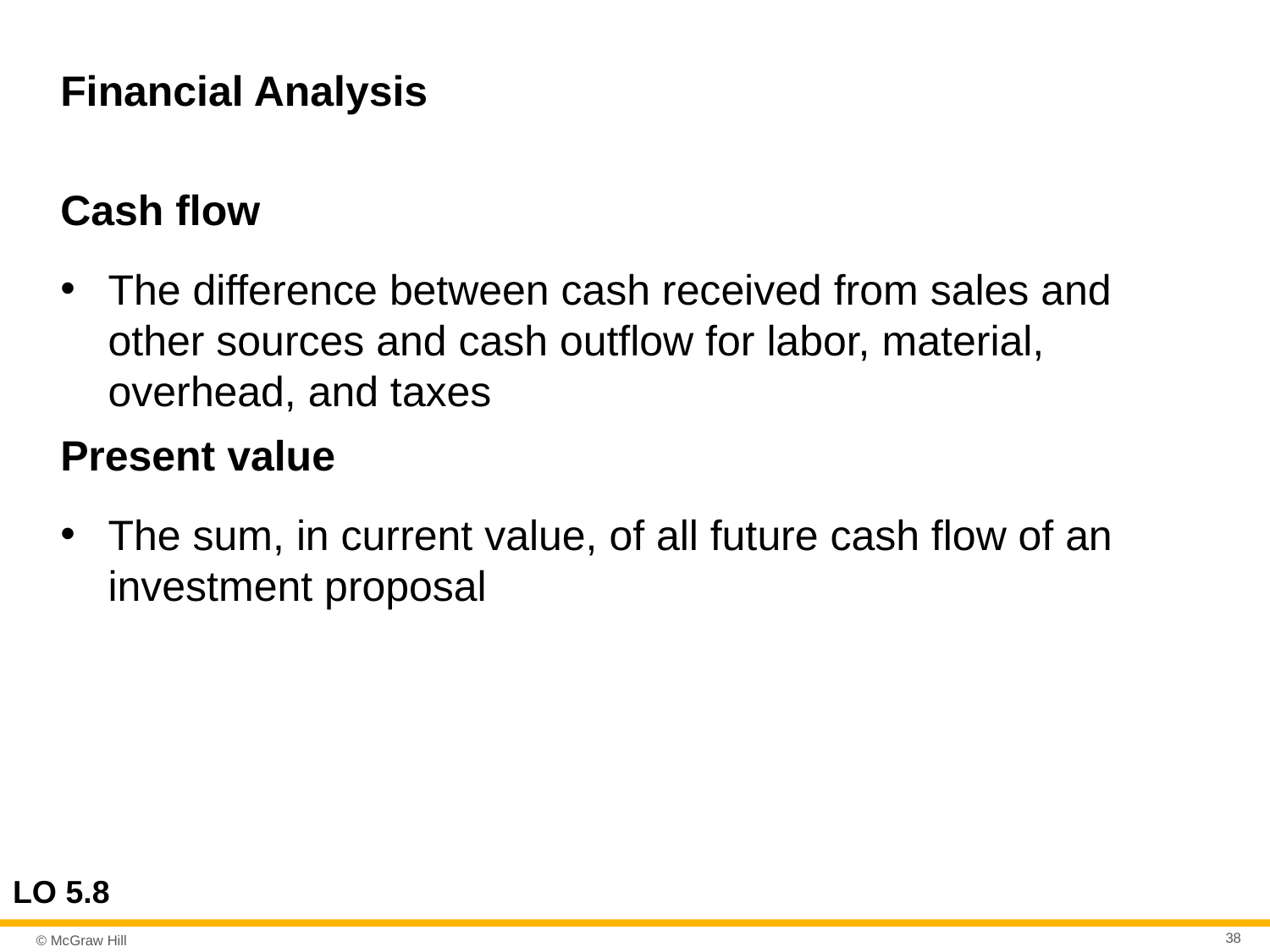

# Financial Analysis
Cash flow
The difference between cash received from sales and other sources and cash outflow for labor, material, overhead, and taxes
Present value
The sum, in current value, of all future cash flow of an investment proposal
LO 5.8